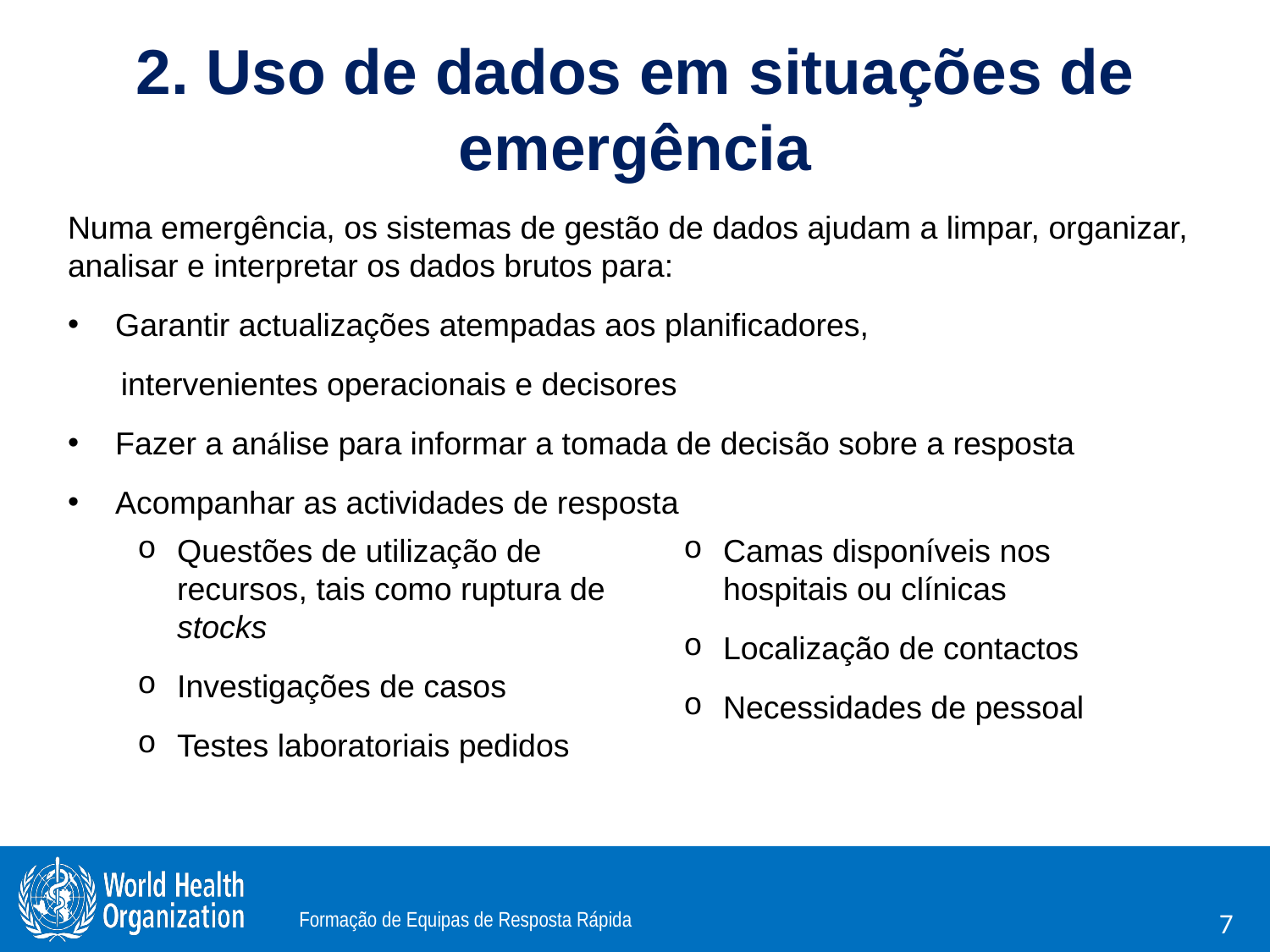

# 2. Uso de dados em situações de emergência
Numa emergência, os sistemas de gestão de dados ajudam a limpar, organizar, analisar e interpretar os dados brutos para:
Garantir actualizações atempadas aos planificadores,
      intervenientes operacionais e decisores
Fazer a análise para informar a tomada de decisão sobre a resposta
Acompanhar as actividades de resposta

Questões de utilização de recursos, tais como ruptura de stocks
Investigações de casos
Testes laboratoriais pedidos

Camas disponíveis nos hospitais ou clínicas
Localização de contactos
Necessidades de pessoal